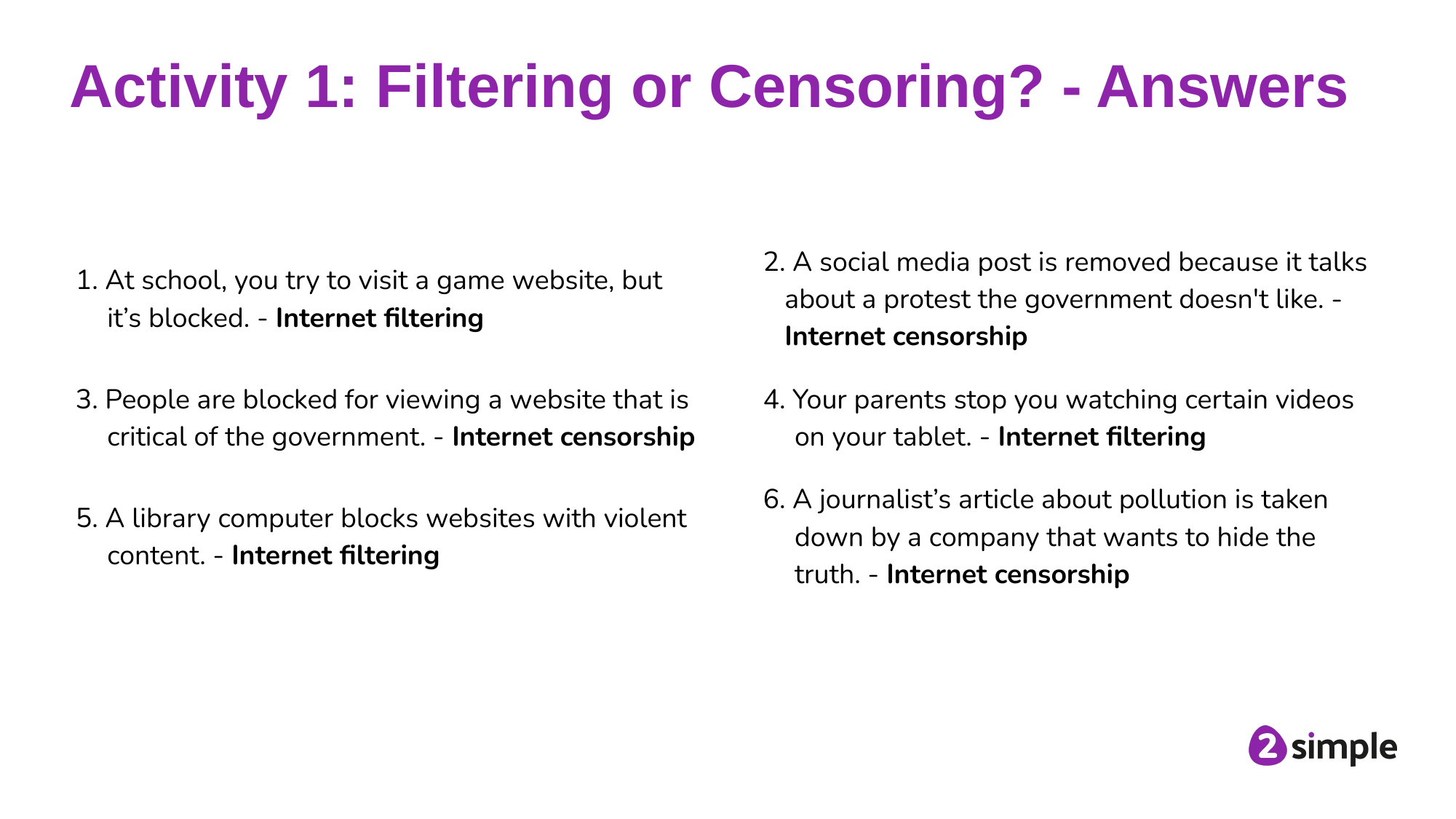

# Activity 1: Filtering or Censoring? - Answers
| 1. At school, you try to visit a game website, but it’s blocked. - Internet filtering |  | 2. A social media post is removed because it talks about a protest the government doesn't like. - Internet censorship |
| --- | --- | --- |
| 3. People are blocked for viewing a website that is critical of the government. - Internet censorship |  | 4. Your parents stop you watching certain videos on your tablet. - Internet filtering |
| 5. A library computer blocks websites with violent content. - Internet filtering |  | 6. A journalist’s article about pollution is taken down by a company that wants to hide the truth. - Internet censorship |